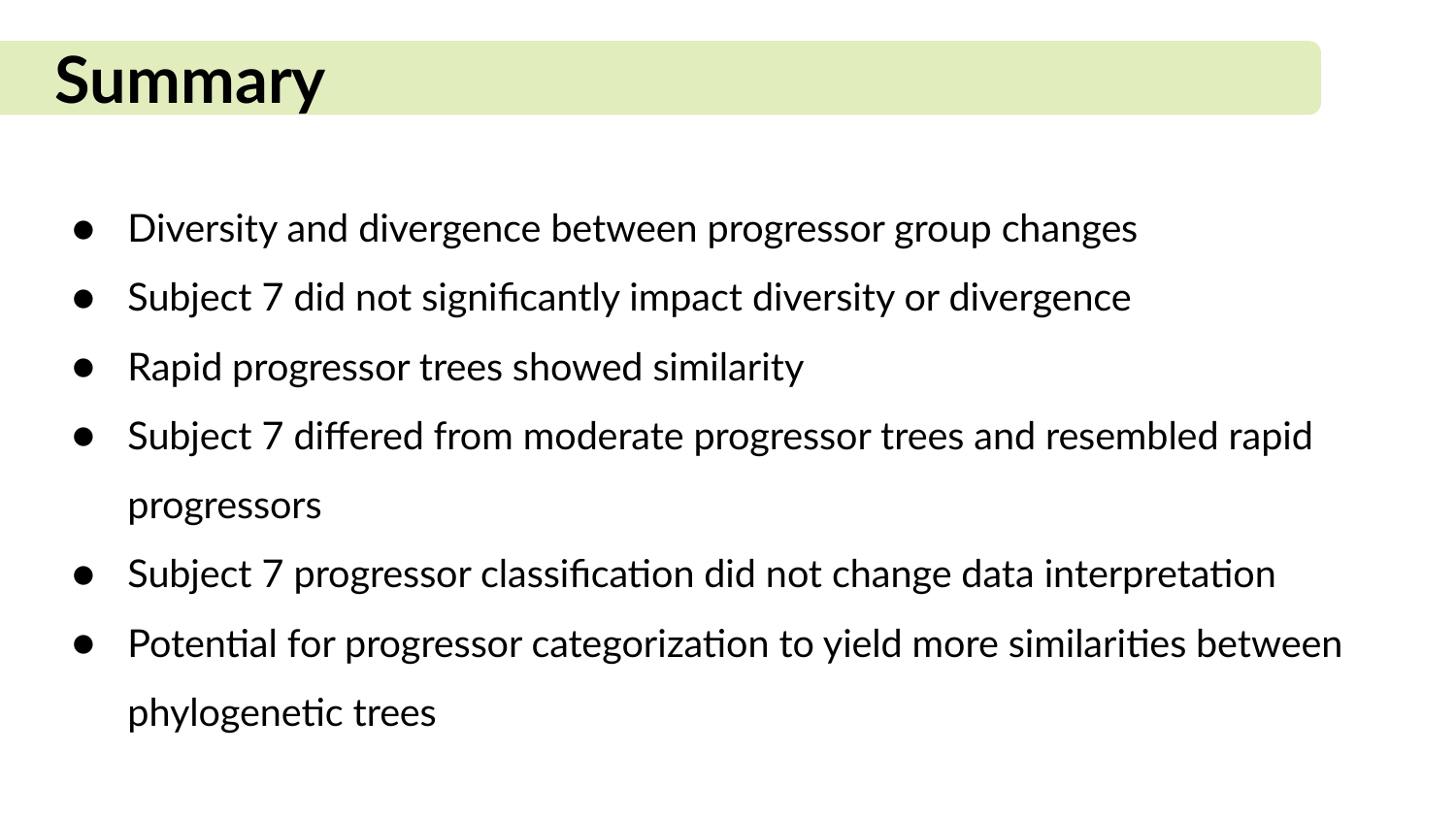

# Summary
Diversity and divergence between progressor group changes
Subject 7 did not significantly impact diversity or divergence
Rapid progressor trees showed similarity
Subject 7 differed from moderate progressor trees and resembled rapid progressors
Subject 7 progressor classification did not change data interpretation
Potential for progressor categorization to yield more similarities between phylogenetic trees